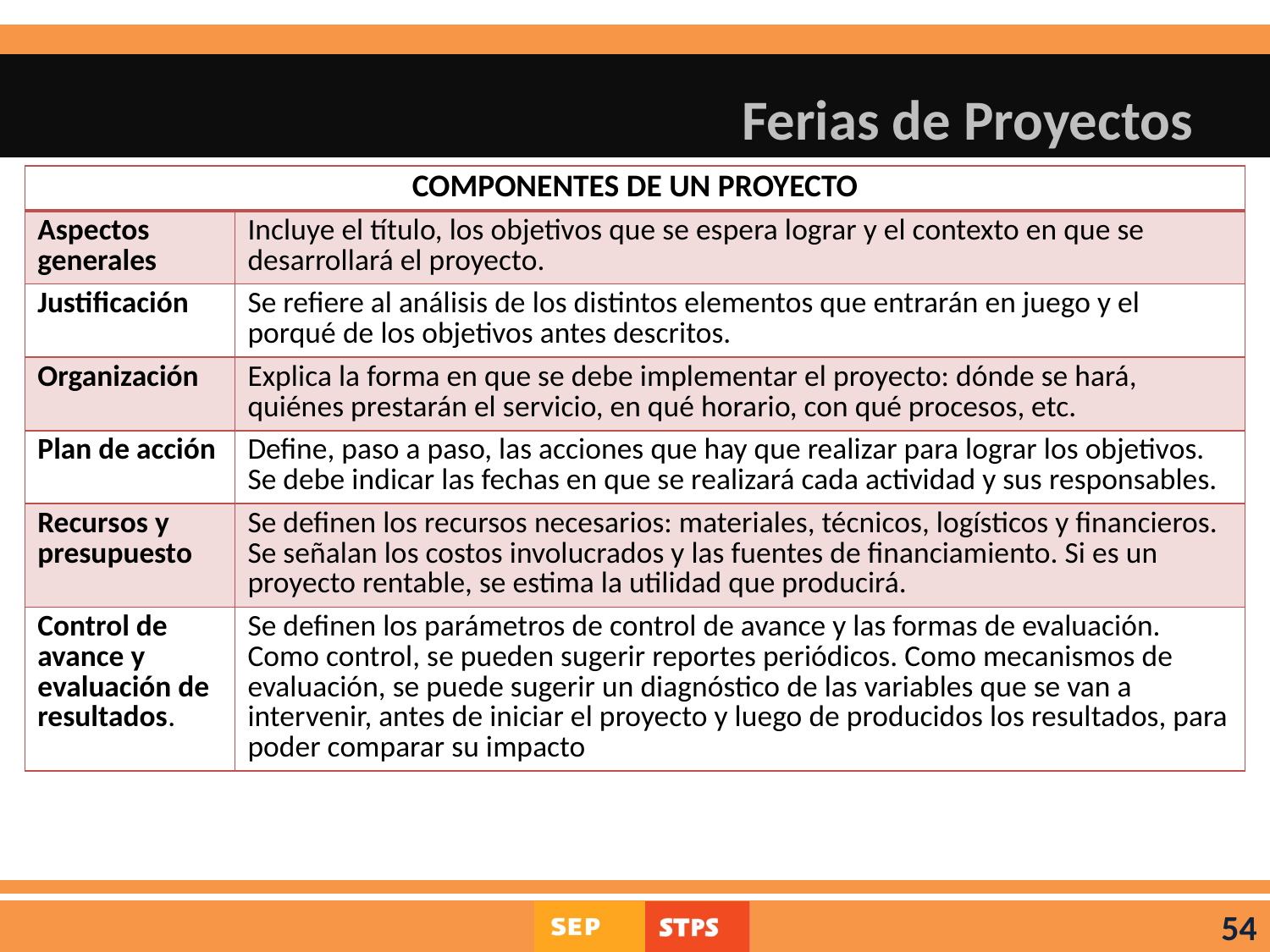

# Ferias de Proyectos
| Componentes de un proyecto |  |
| --- | --- |
| Aspectos generales | Incluye el título, los objetivos que se espera lograr y el contexto en que se desarrollará el proyecto. |
| Justificación | Se refiere al análisis de los distintos elementos que entrarán en juego y el porqué de los objetivos antes descritos. |
| Organización | Explica la forma en que se debe implementar el proyecto: dónde se hará, quiénes prestarán el servicio, en qué horario, con qué procesos, etc. |
| Plan de acción | Define, paso a paso, las acciones que hay que realizar para lograr los objetivos. Se debe indicar las fechas en que se realizará cada actividad y sus responsables. |
| Recursos y presupuesto | Se definen los recursos necesarios: materiales, técnicos, logísticos y financieros. Se señalan los costos involucrados y las fuentes de financiamiento. Si es un proyecto rentable, se estima la utilidad que producirá. |
| Control de avance y evaluación de resultados. | Se definen los parámetros de control de avance y las formas de evaluación. Como control, se pueden sugerir reportes periódicos. Como mecanismos de evaluación, se puede sugerir un diagnóstico de las variables que se van a intervenir, antes de iniciar el proyecto y luego de producidos los resultados, para poder comparar su impacto |
54